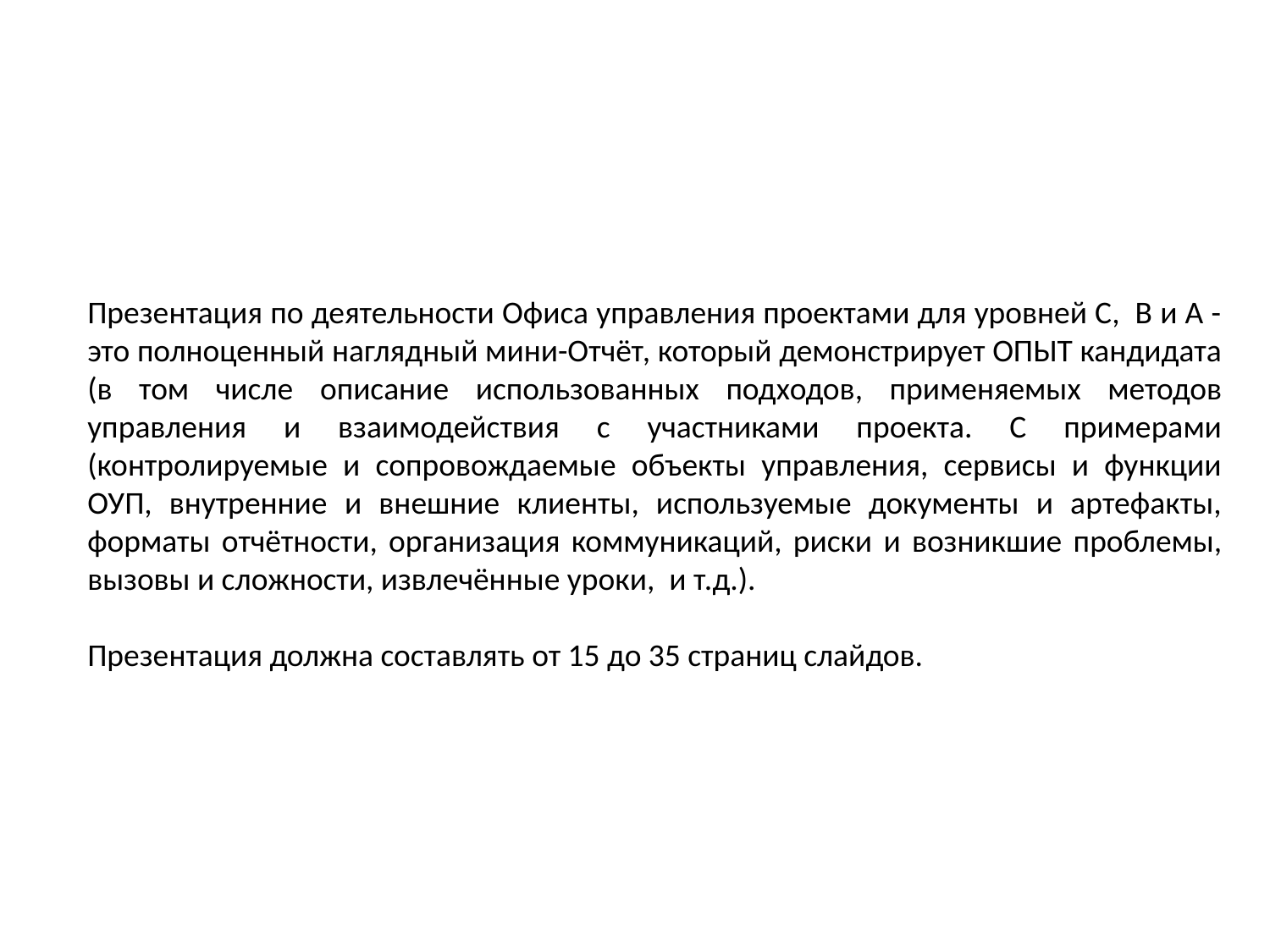

Презентация по деятельности Офиса управления проектами для уровней С,  B и А - это полноценный наглядный мини-Отчёт, который демонстрирует ОПЫТ кандидата (в том числе описание использованных подходов, применяемых методов управления и взаимодействия с участниками проекта. С примерами (контролируемые и сопровождаемые объекты управления, сервисы и функции ОУП, внутренние и внешние клиенты, используемые документы и артефакты, форматы отчётности, организация коммуникаций, риски и возникшие проблемы, вызовы и сложности, извлечённые уроки,  и т.д.).

Презентация должна составлять от 15 до 35 страниц слайдов.